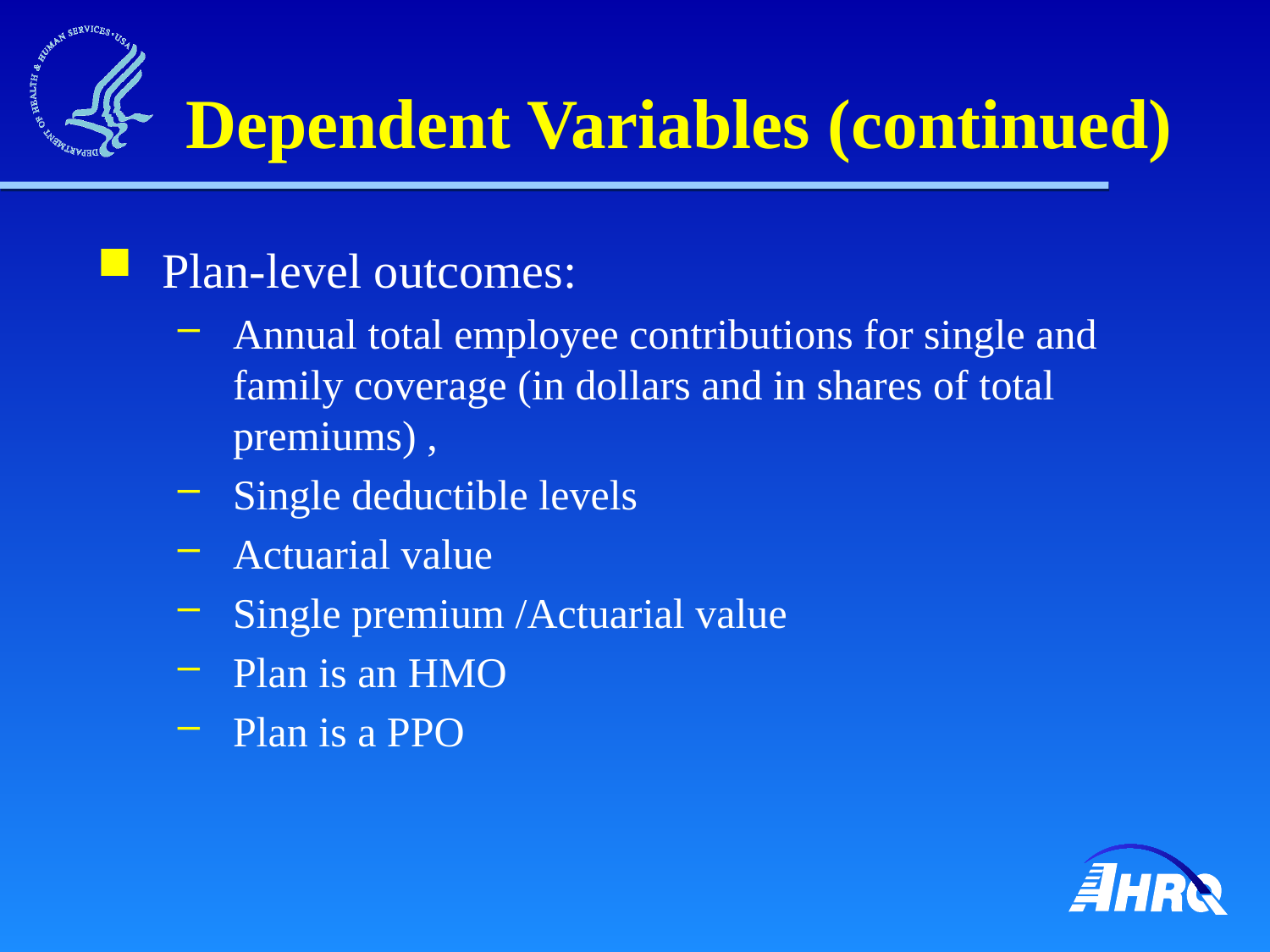

# Dependent Variables (continued)
Plan-level outcomes:
Annual total employee contributions for single and family coverage (in dollars and in shares of total premiums) ,
Single deductible levels
Actuarial value
Single premium /Actuarial value
Plan is an HMO
Plan is a PPO